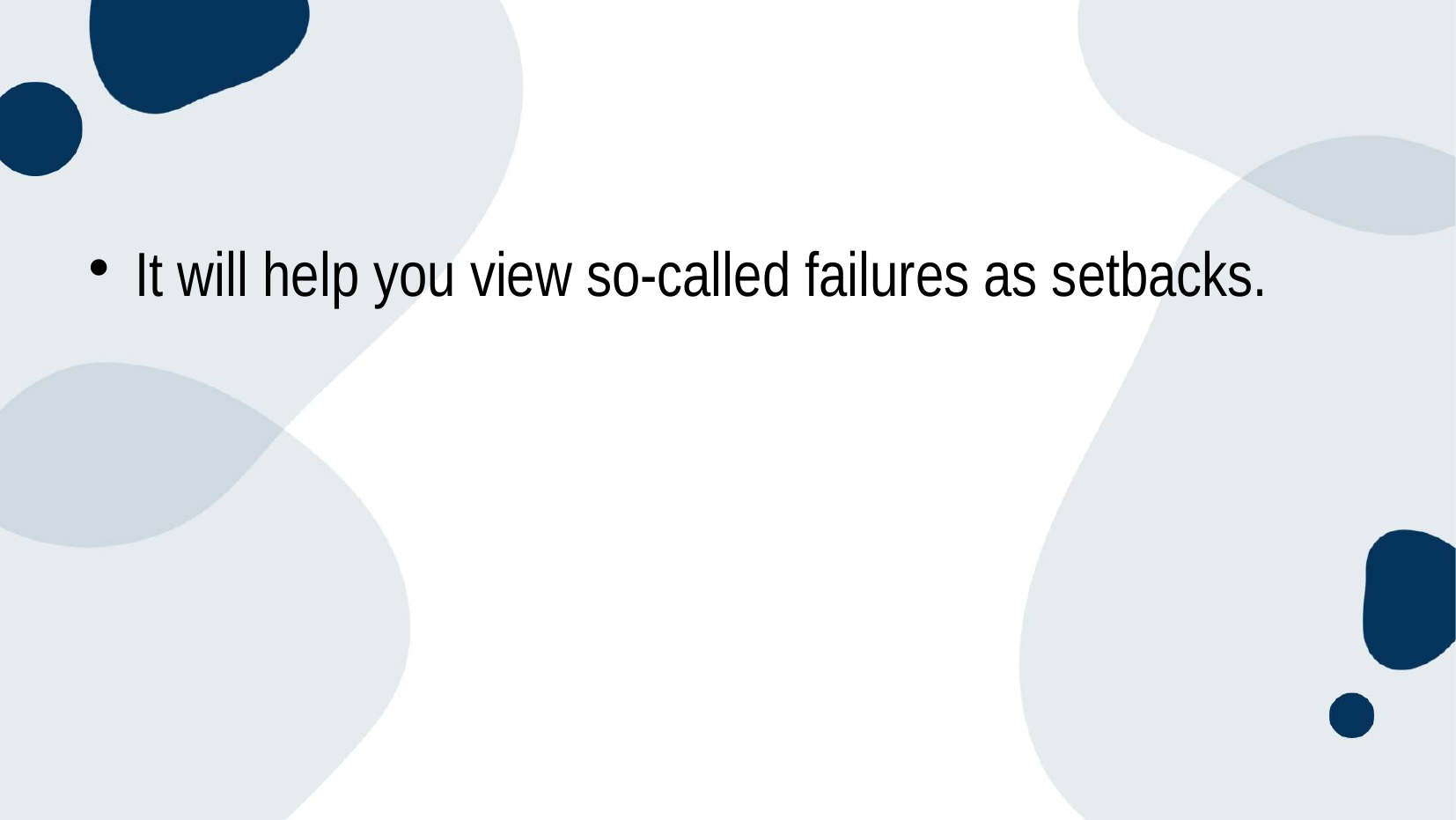

#
It will help you view so-called failures as setbacks.